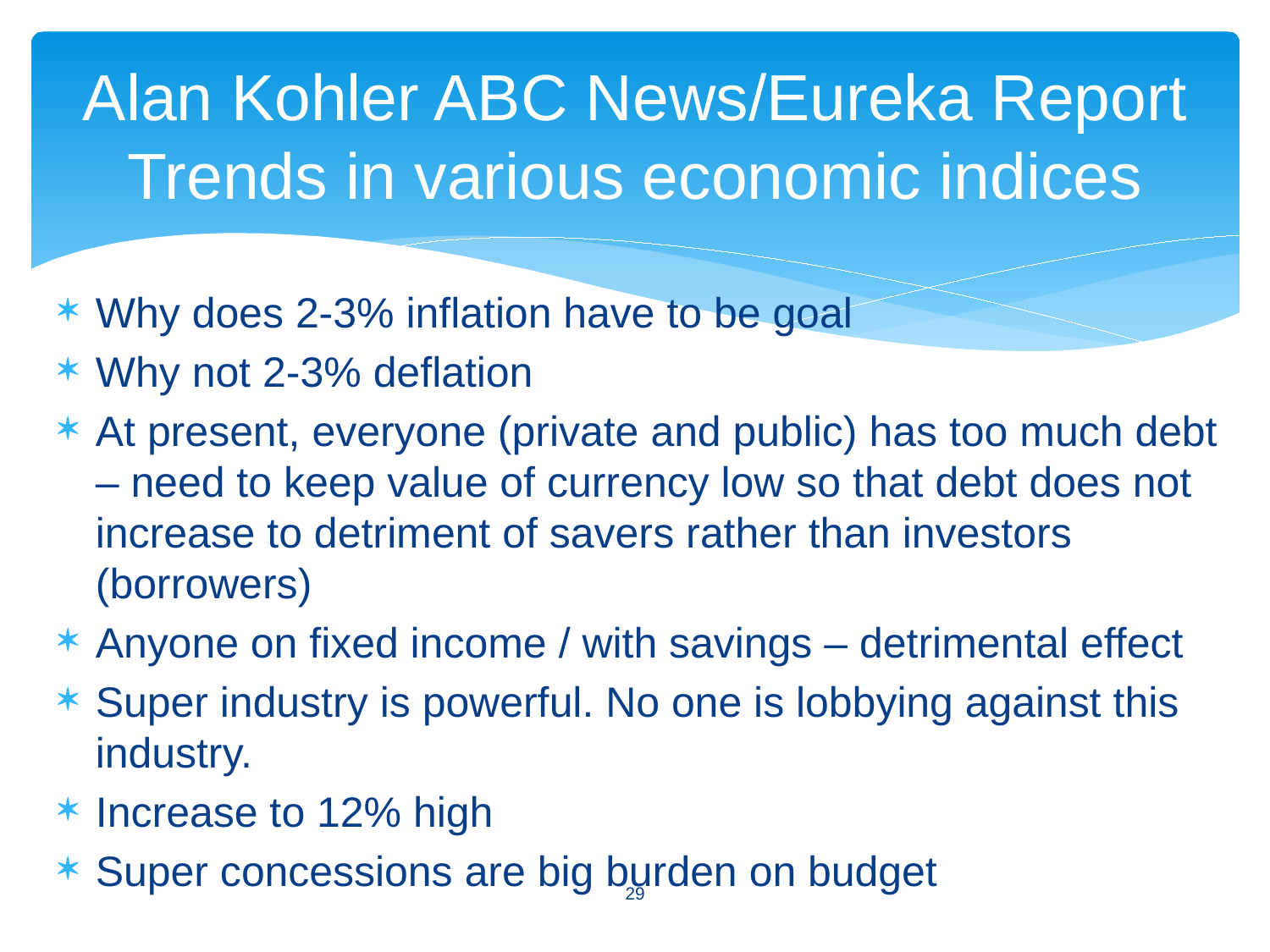

# Alan Kohler ABC News/Eureka Report Trends in various economic indices
Why does 2-3% inflation have to be goal
Why not 2-3% deflation
At present, everyone (private and public) has too much debt – need to keep value of currency low so that debt does not increase to detriment of savers rather than investors (borrowers)
Anyone on fixed income / with savings – detrimental effect
Super industry is powerful. No one is lobbying against this industry.
Increase to 12% high
Super concessions are big burden on budget
29